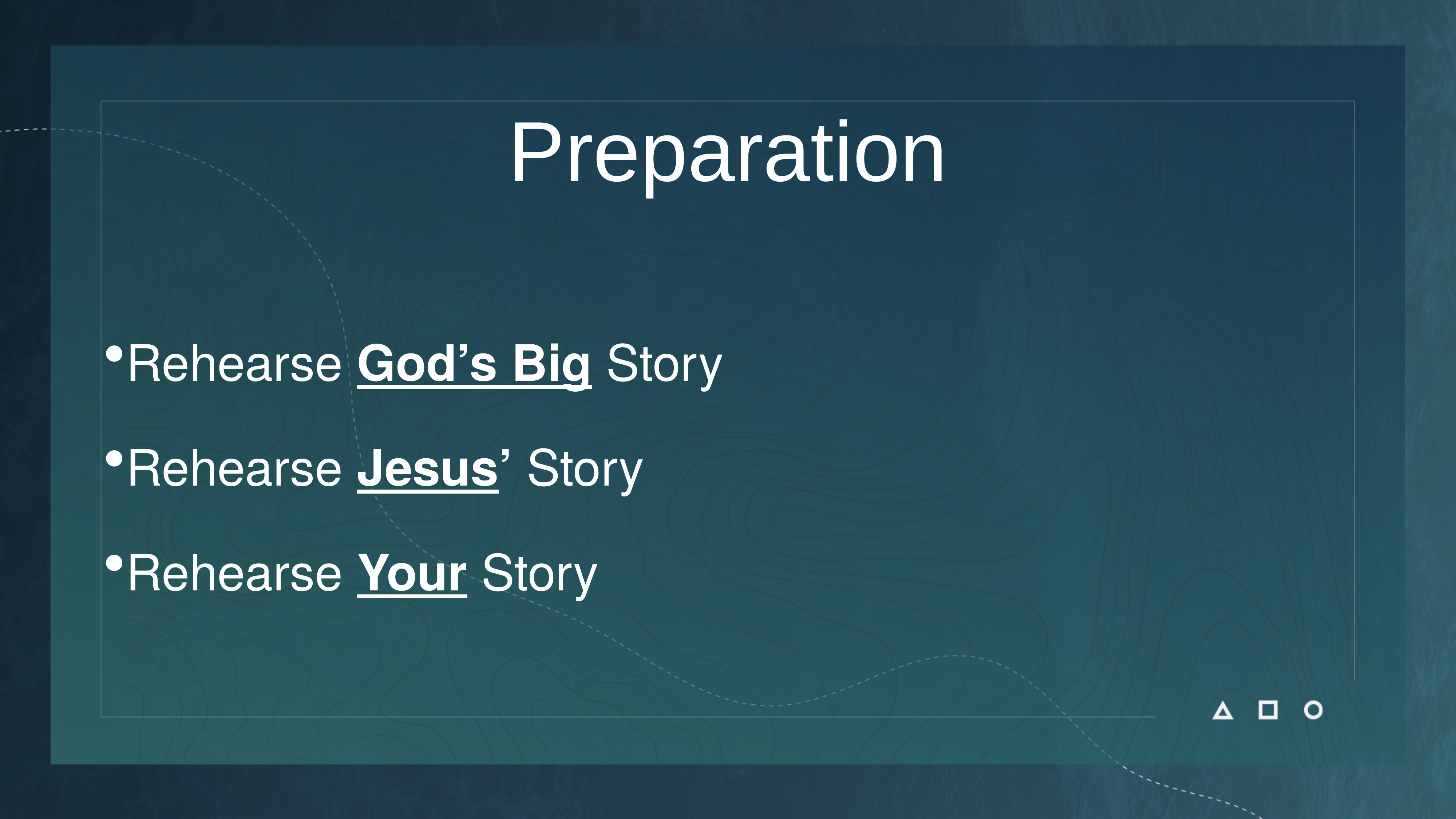

# Preparation
Rehearse God’s Big Story
Rehearse Jesus’ Story
Rehearse Your Story